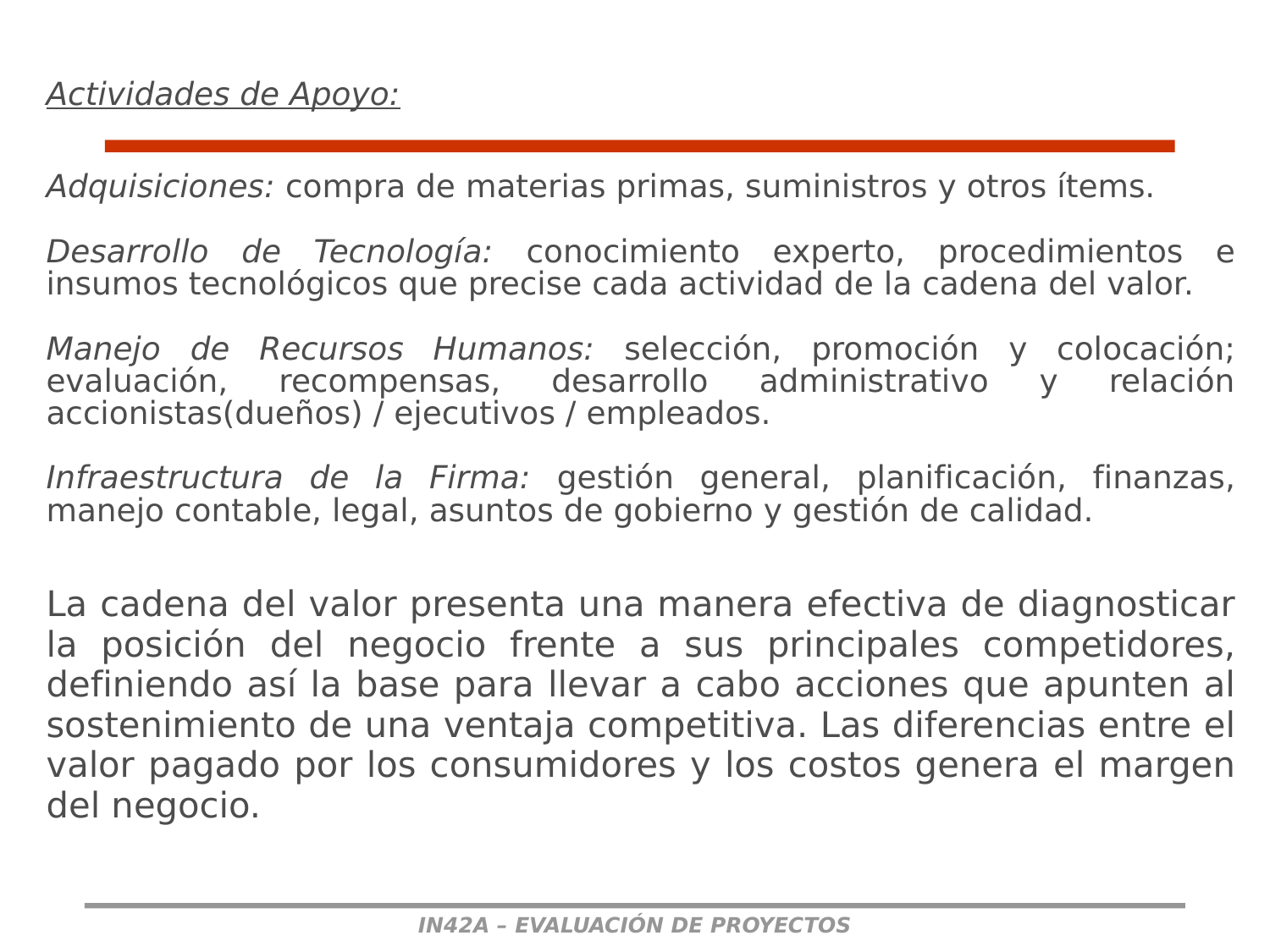

Actividades de Apoyo:

Adquisiciones: compra de materias primas, suministros y otros ítems.

Desarrollo de Tecnología: conocimiento experto, procedimientos e insumos tecnológicos que precise cada actividad de la cadena del valor.

Manejo de Recursos Humanos: selección, promoción y colocación; evaluación, recompensas, desarrollo administrativo y relación accionistas(dueños) / ejecutivos / empleados.

Infraestructura de la Firma: gestión general, planificación, finanzas, manejo contable, legal, asuntos de gobierno y gestión de calidad.

La cadena del valor presenta una manera efectiva de diagnosticar la posición del negocio frente a sus principales competidores, definiendo así la base para llevar a cabo acciones que apunten al sostenimiento de una ventaja competitiva. Las diferencias entre el valor pagado por los consumidores y los costos genera el margen del negocio.
IN42A – EVALUACIÓN DE PROYECTOS